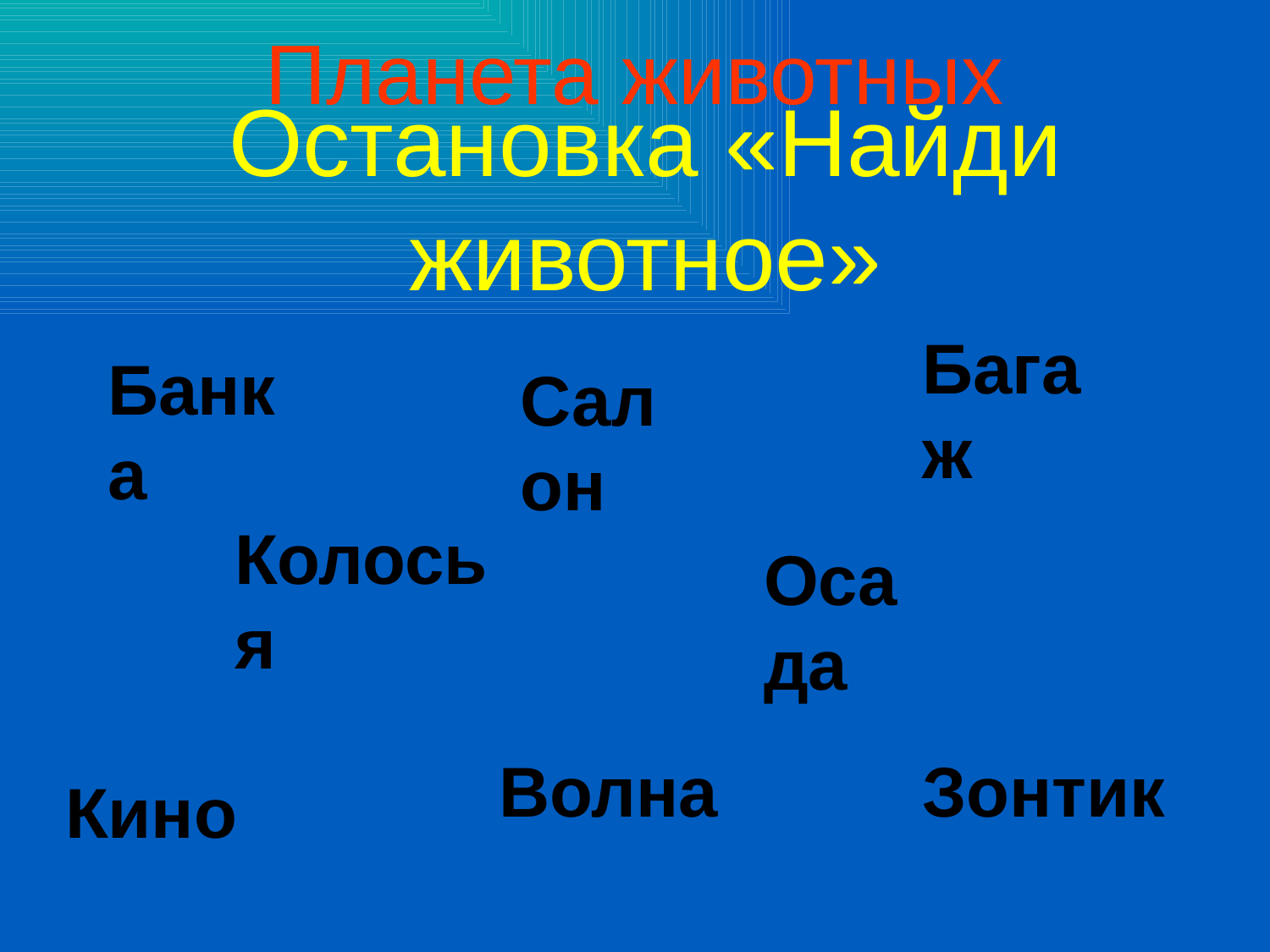

# Планета животных
Остановка «Найди животное»
Багаж
Банка
Салон
Колосья
Осада
Волна
Зонтик
Кино